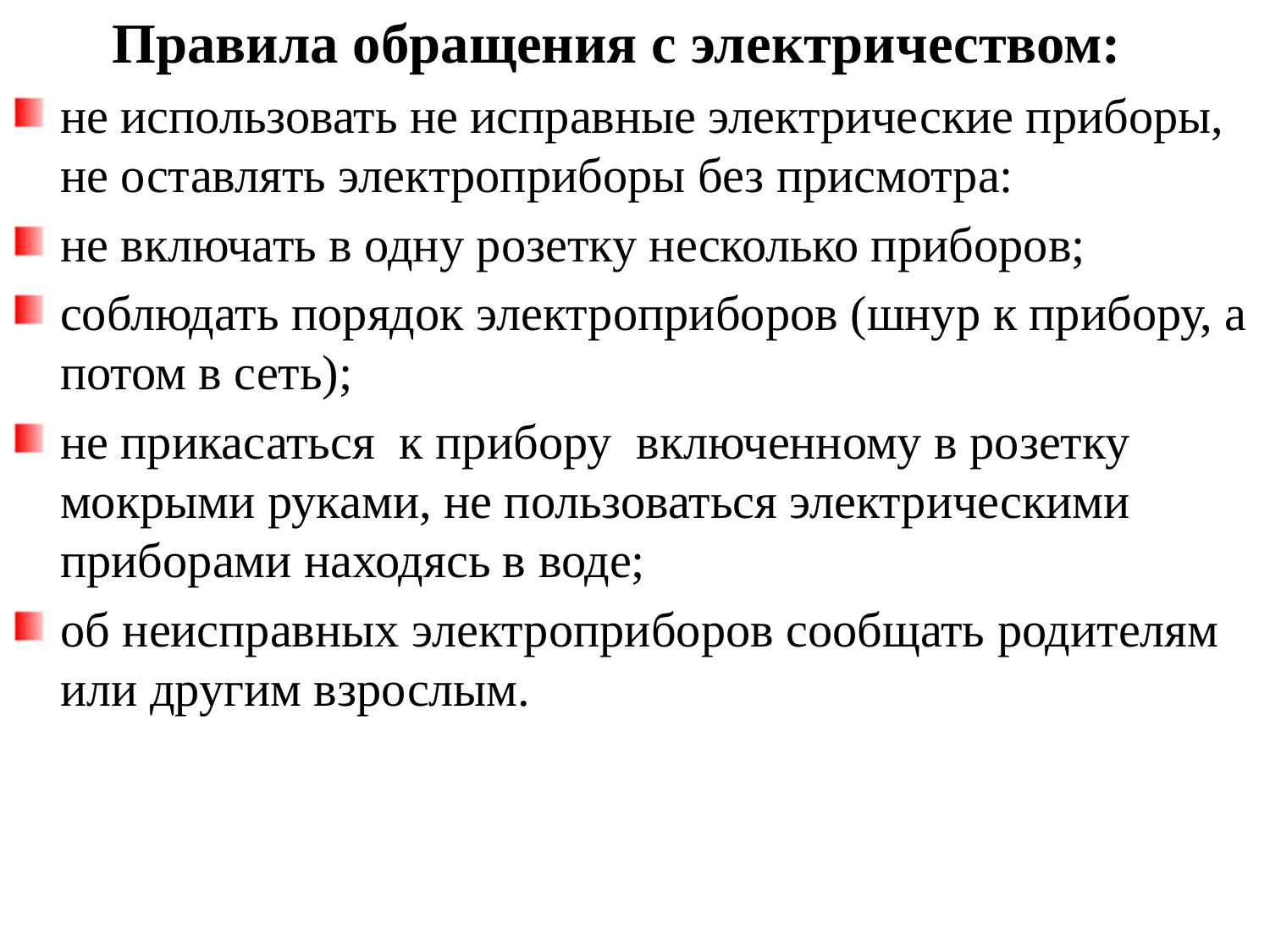

Правила обращения с электричеством:
не использовать не исправные электрические приборы, не оставлять электроприборы без присмотра:
не включать в одну розетку несколько приборов;
соблюдать порядок электроприборов (шнур к прибору, а потом в сеть);
не прикасаться  к прибору  включенному в розетку мокрыми руками, не пользоваться электрическими приборами находясь в воде;
об неисправных электроприборов сообщать родителям или другим взрослым.
#